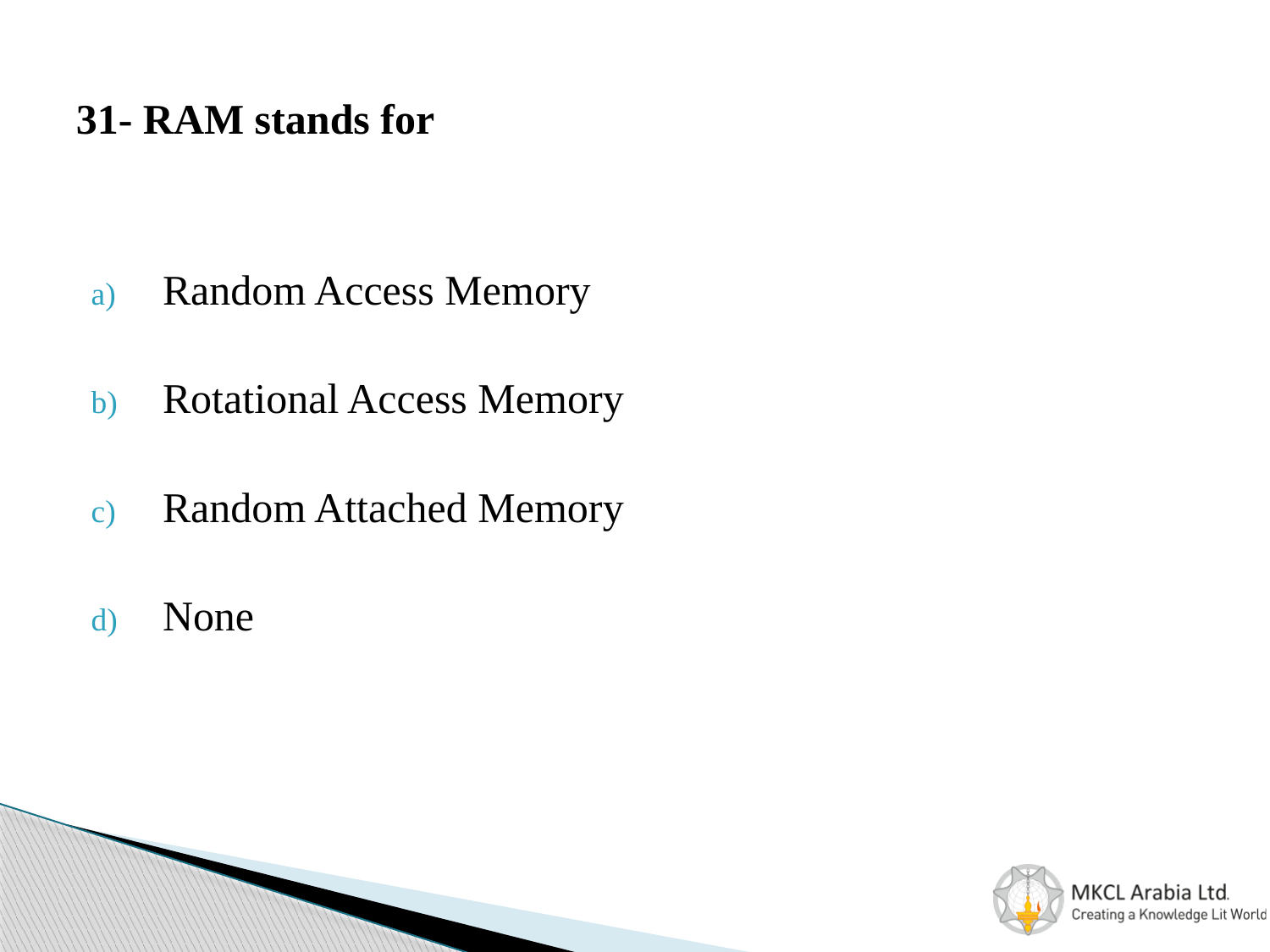

# 31- RAM stands for
Random Access Memory
Rotational Access Memory
Random Attached Memory
None